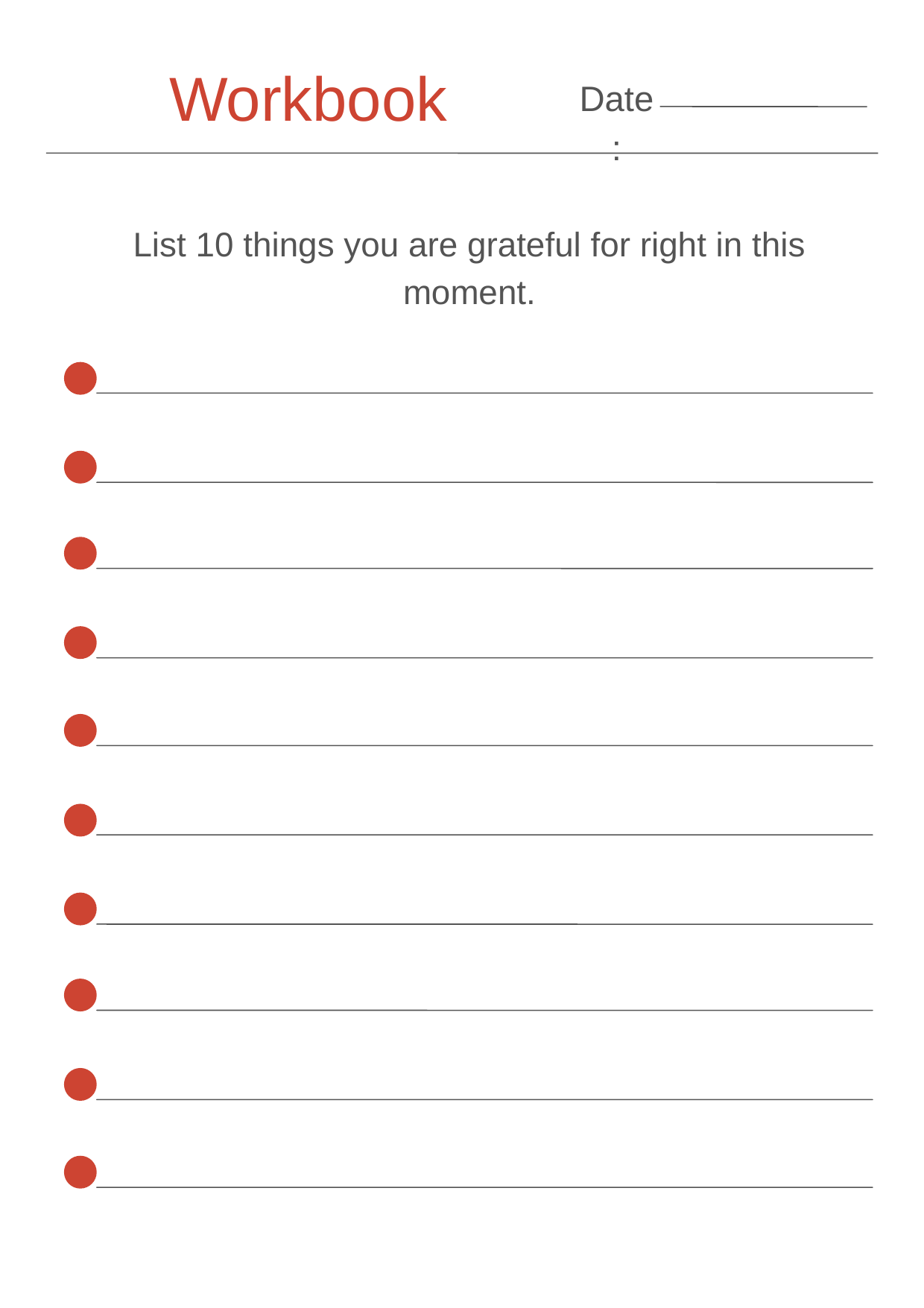

Workbook
Date:

List 10 things you are grateful for right in this moment.